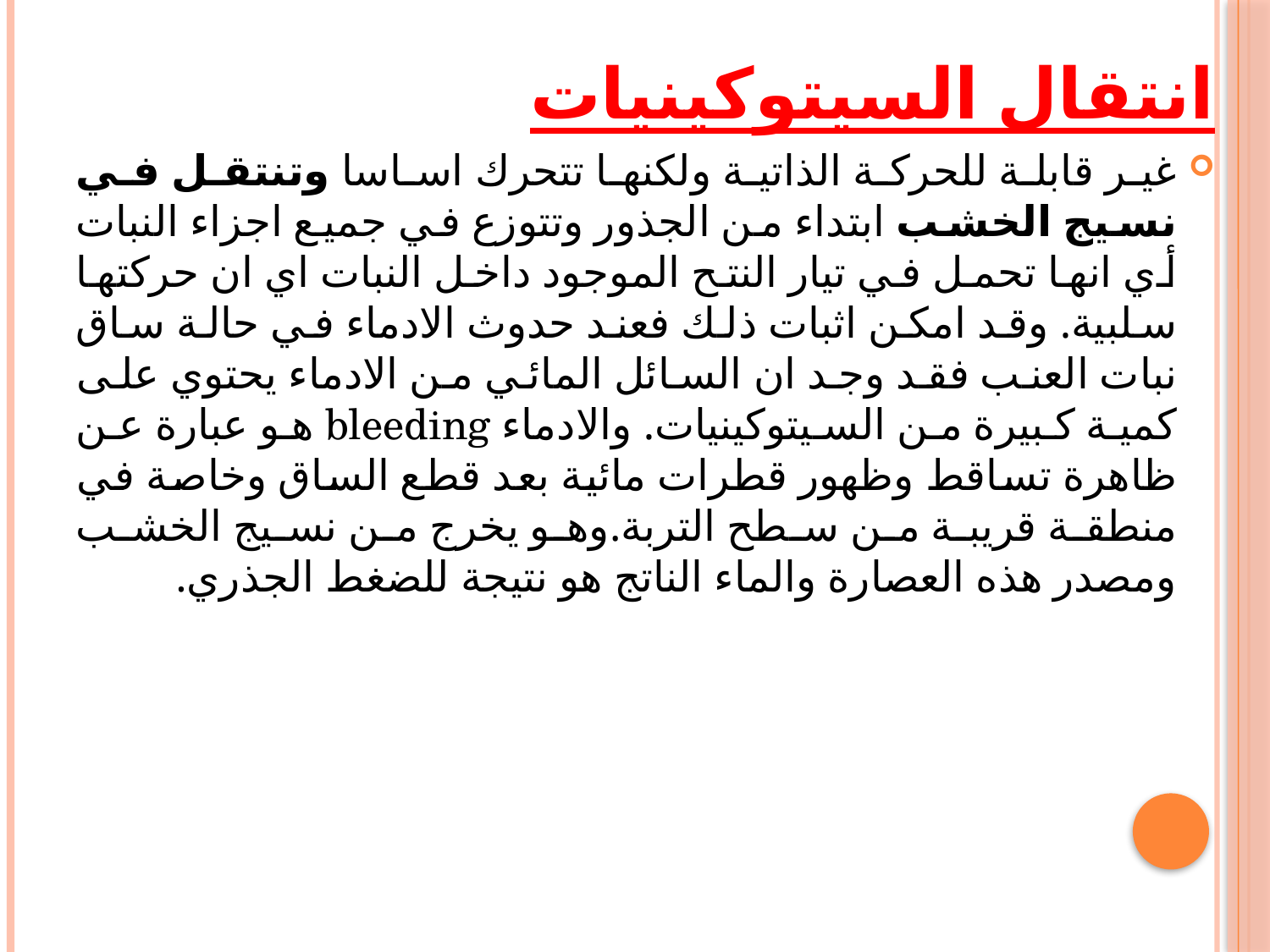

انتقال السيتوكينيات
غير قابلة للحركة الذاتية ولكنها تتحرك اساسا وتنتقل في نسيج الخشب ابتداء من الجذور وتتوزع في جميع اجزاء النبات أي انها تحمل في تيار النتح الموجود داخل النبات اي ان حركتها سلبية. وقد امكن اثبات ذلك فعند حدوث الادماء في حالة ساق نبات العنب فقد وجد ان السائل المائي من الادماء يحتوي على كمية كبيرة من السيتوكينيات. والادماء bleeding هو عبارة عن ظاهرة تساقط وظهور قطرات مائية بعد قطع الساق وخاصة في منطقة قريبة من سطح التربة.وهو يخرج من نسيج الخشب ومصدر هذه العصارة والماء الناتج هو نتيجة للضغط الجذري.